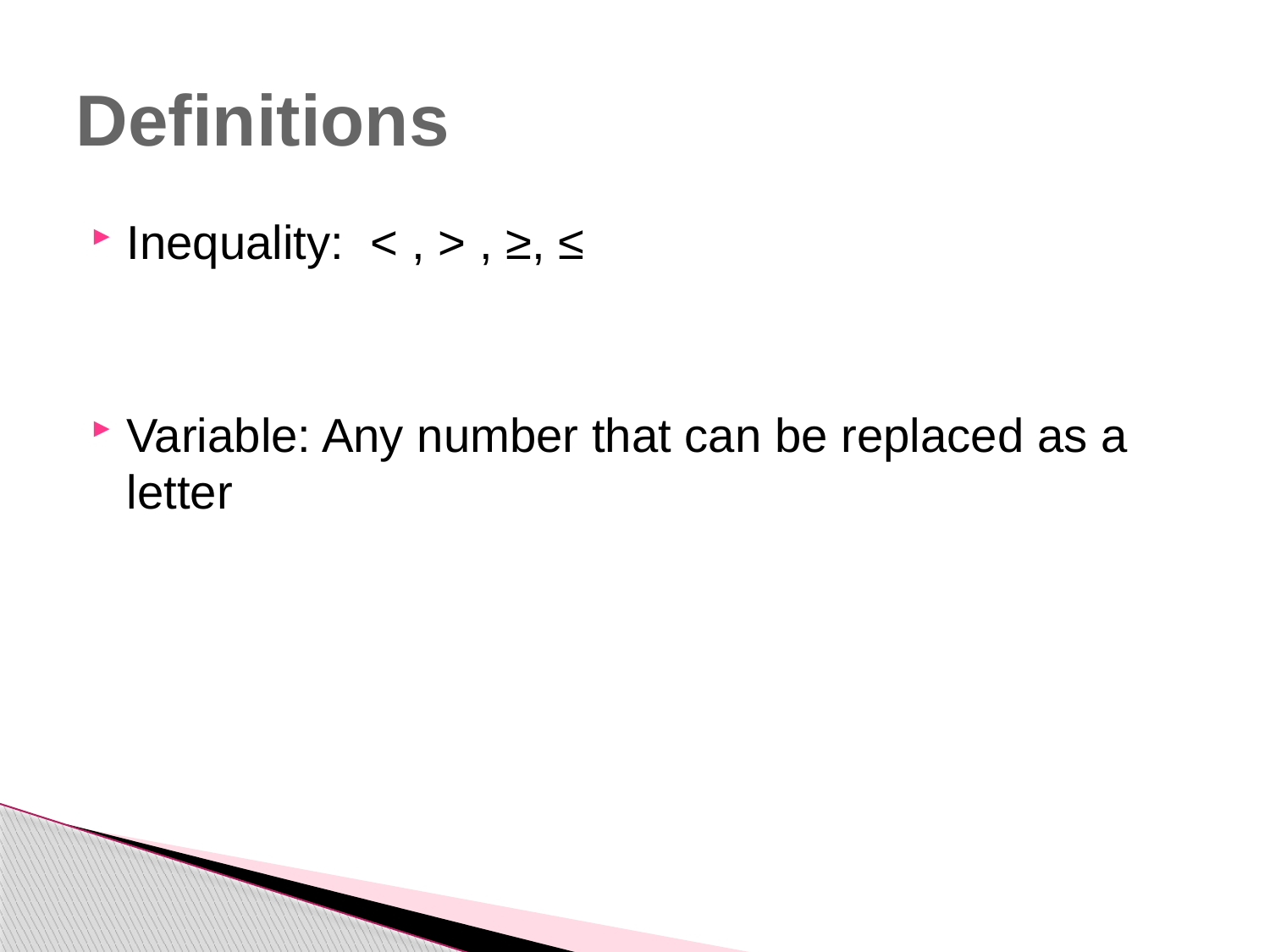

# Definitions
Inequality:  < , > , ≥, ≤

Variable: Any number that can be replaced as a letter